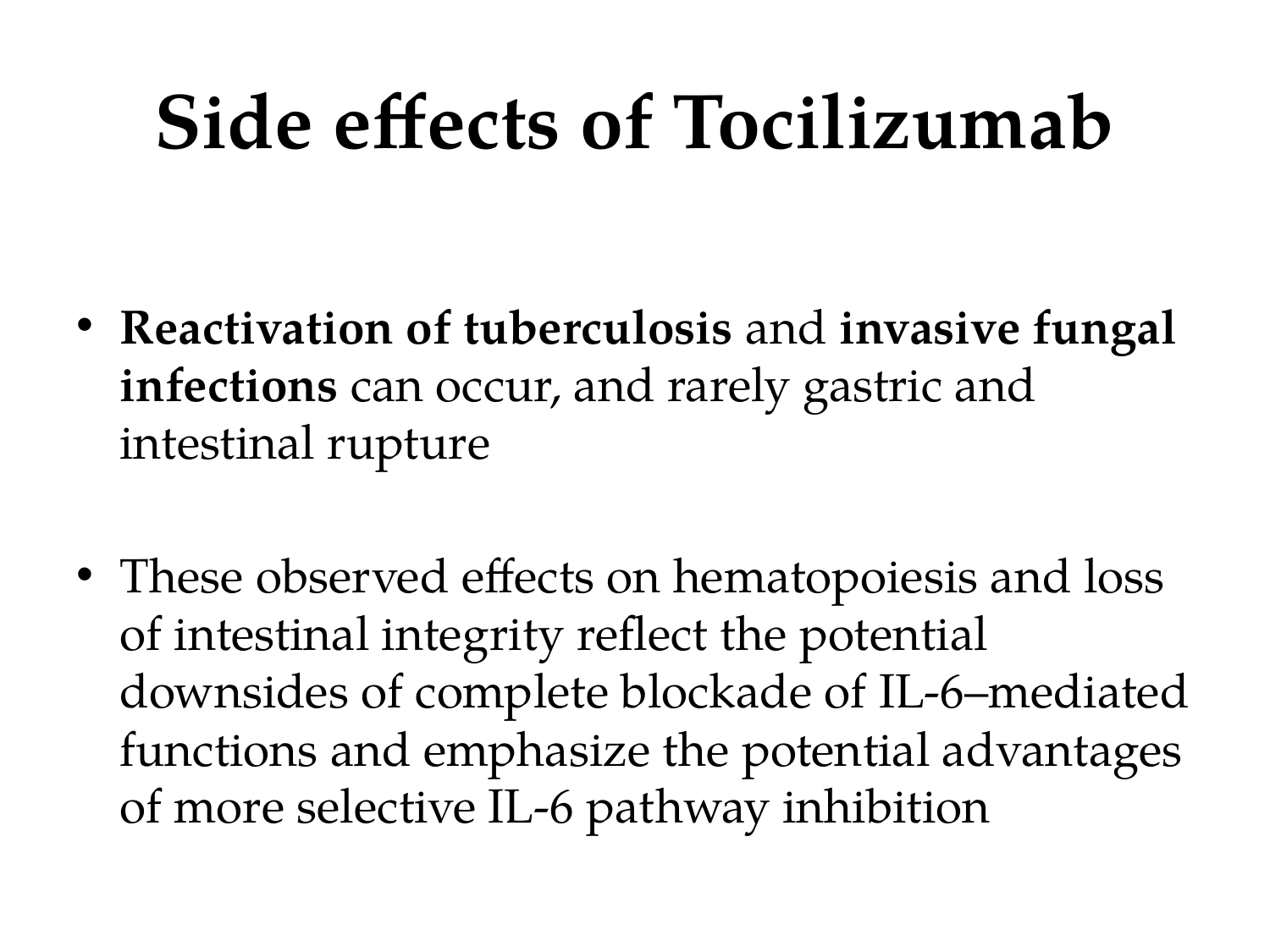

# Side effects of Tocilizumab

Reactivation of tuberculosis and invasive fungal infections can occur, and rarely gastric and intestinal rupture

These observed effects on hematopoiesis and loss of intestinal integrity reflect the potential downsides of complete blockade of IL-6–mediated functions and emphasize the potential advantages of more selective IL-6 pathway inhibition